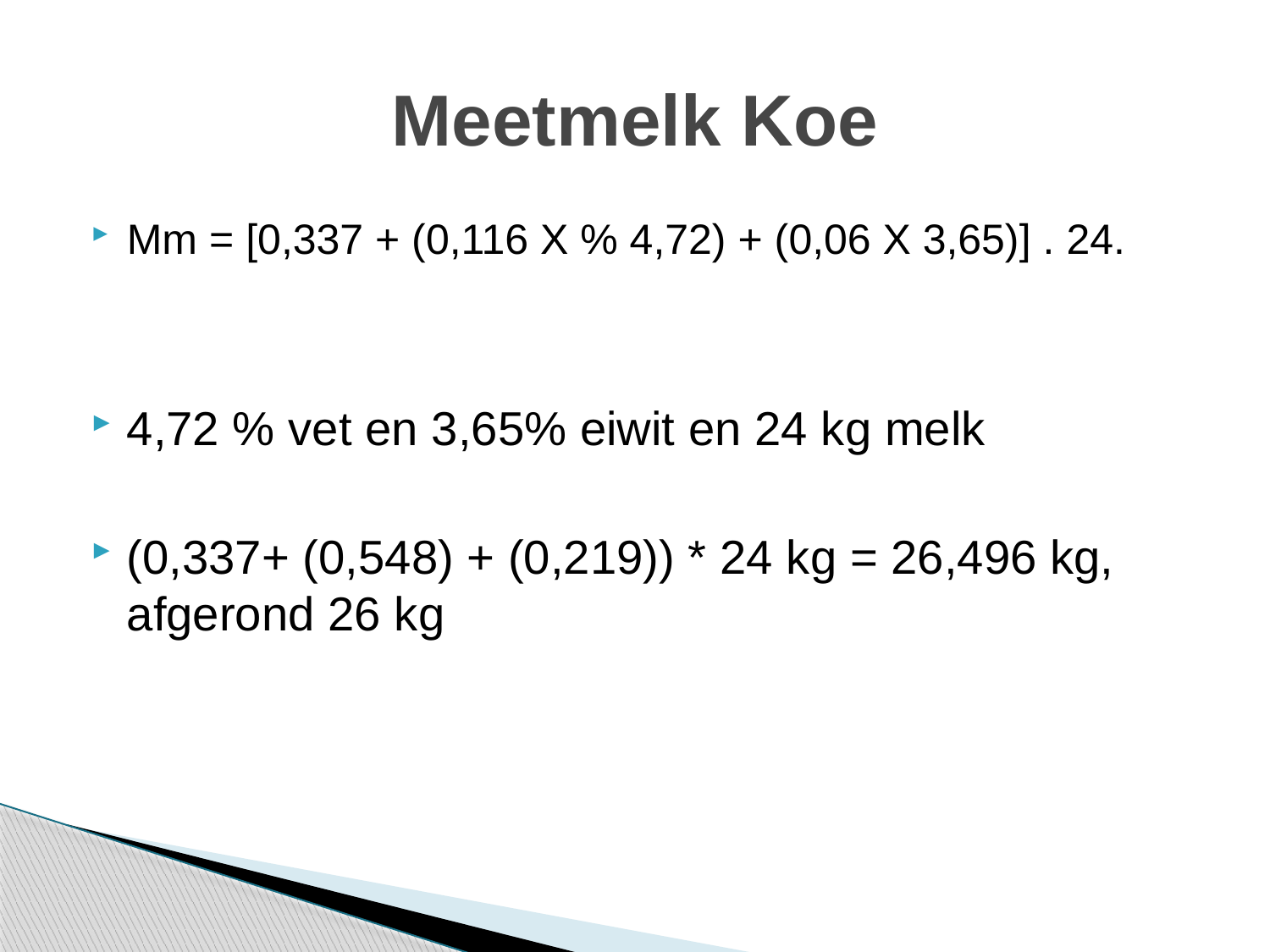

# Meetmelk Koe
Mm = [0,337 + (0,116 X % 4,72) + (0,06 X 3,65)] . 24.

4,72 % vet en 3,65% eiwit en 24 kg melk

(0,337+ (0,548) + (0,219)) * 24 kg = 26,496 kg, afgerond 26 kg